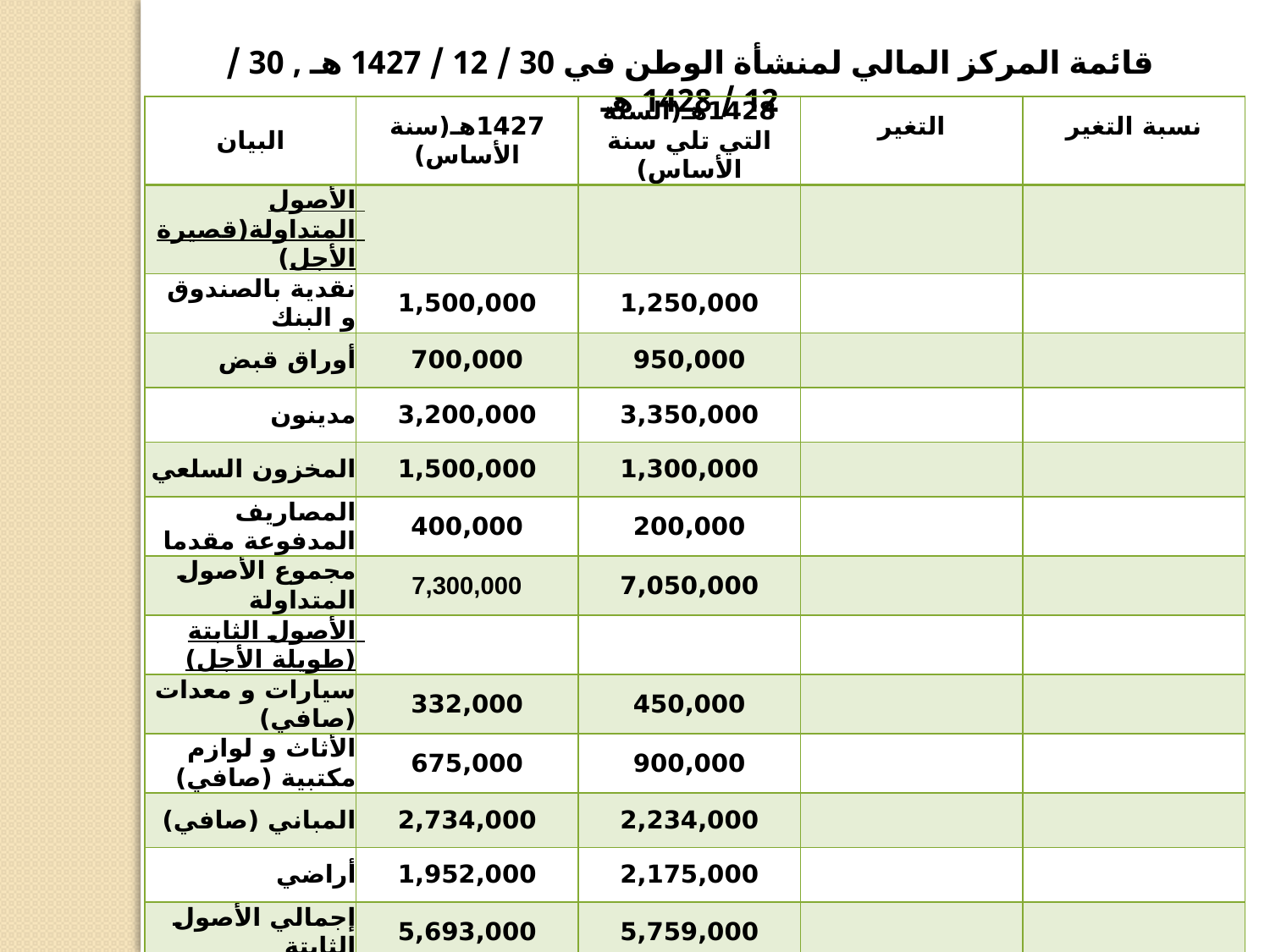

قائمة المركز المالي لمنشأة الوطن في 30 / 12 / 1427 هـ , 30 / 12 / 1428 هـ
| البيان | 1427هـ(سنة الأساس) | 1428هـ(السنة التي تلي سنة الأساس) | التغير | نسبة التغير |
| --- | --- | --- | --- | --- |
| الأصول المتداولة(قصيرة الأجل) |  |  |  |  |
| نقدية بالصندوق و البنك | 1,500,000 | 1,250,000 |  |  |
| أوراق قبض | 700,000 | 950,000 |  |  |
| مدينون | 3,200,000 | 3,350,000 |  |  |
| المخزون السلعي | 1,500,000 | 1,300,000 |  |  |
| المصاريف المدفوعة مقدما | 400,000 | 200,000 |  |  |
| مجموع الأصول المتداولة | 7,300,000 | 7,050,000 |  |  |
| الأصول الثابتة (طويلة الأجل) |  |  |  |  |
| سيارات و معدات (صافي) | 332,000 | 450,000 |  |  |
| الأثاث و لوازم مكتبية (صافي) | 675,000 | 900,000 |  |  |
| المباني (صافي) | 2,734,000 | 2,234,000 |  |  |
| أراضي | 1,952,000 | 2,175,000 |  |  |
| إجمالي الأصول الثابتة | 5,693,000 | 5,759,000 |  |  |
| إجمالي الأصول | 12,993,000 | 12,809,000 |  |  |